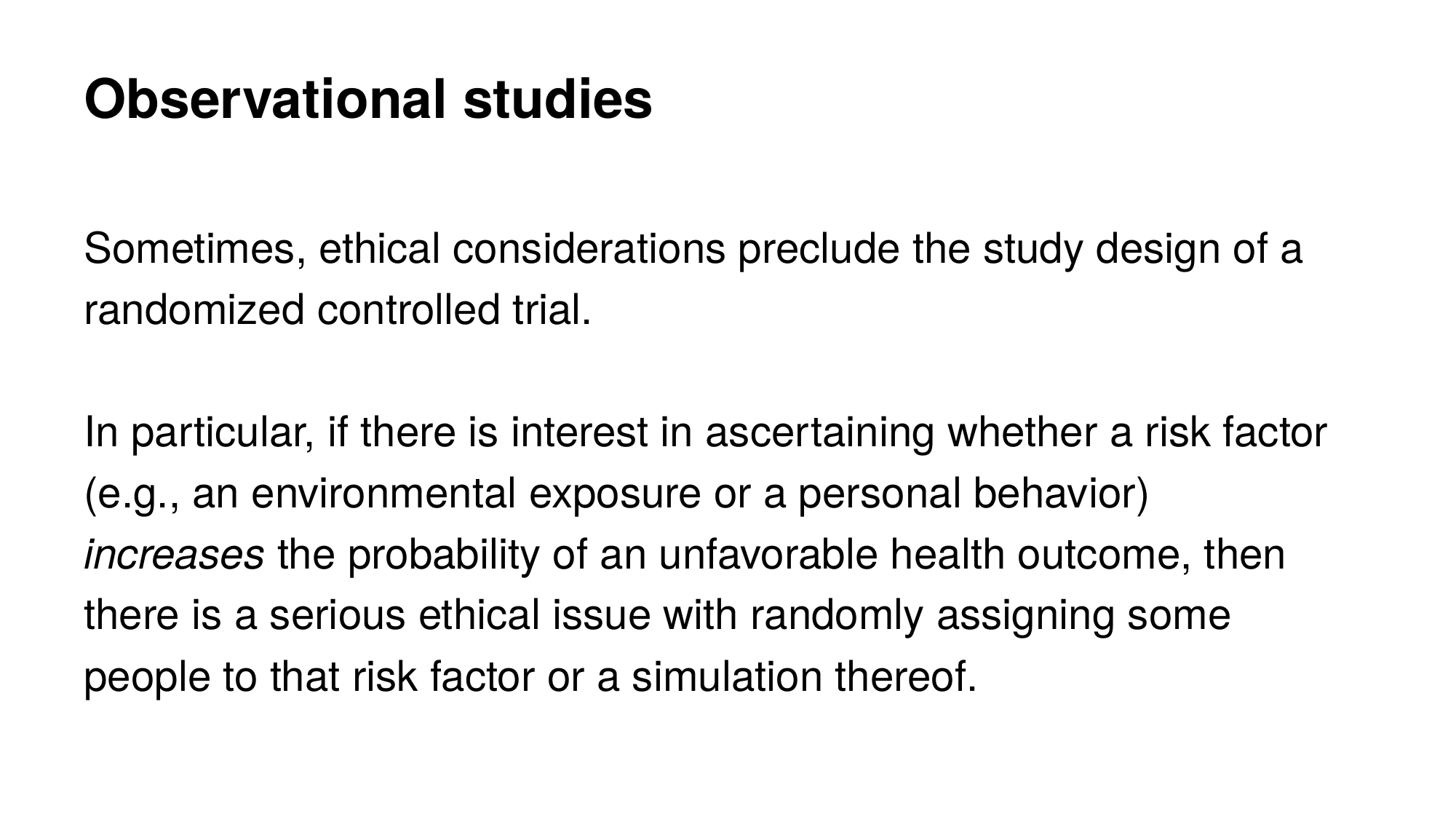

# Observational studies
Sometimes, ethical considerations preclude the study design of a randomized controlled trial.

In particular, if there is interest in ascertaining whether a risk factor (e.g., an environmental exposure or a personal behavior) increases the probability of an unfavorable health outcome, then there is a serious ethical issue with randomly assigning some people to that risk factor or a simulation thereof.